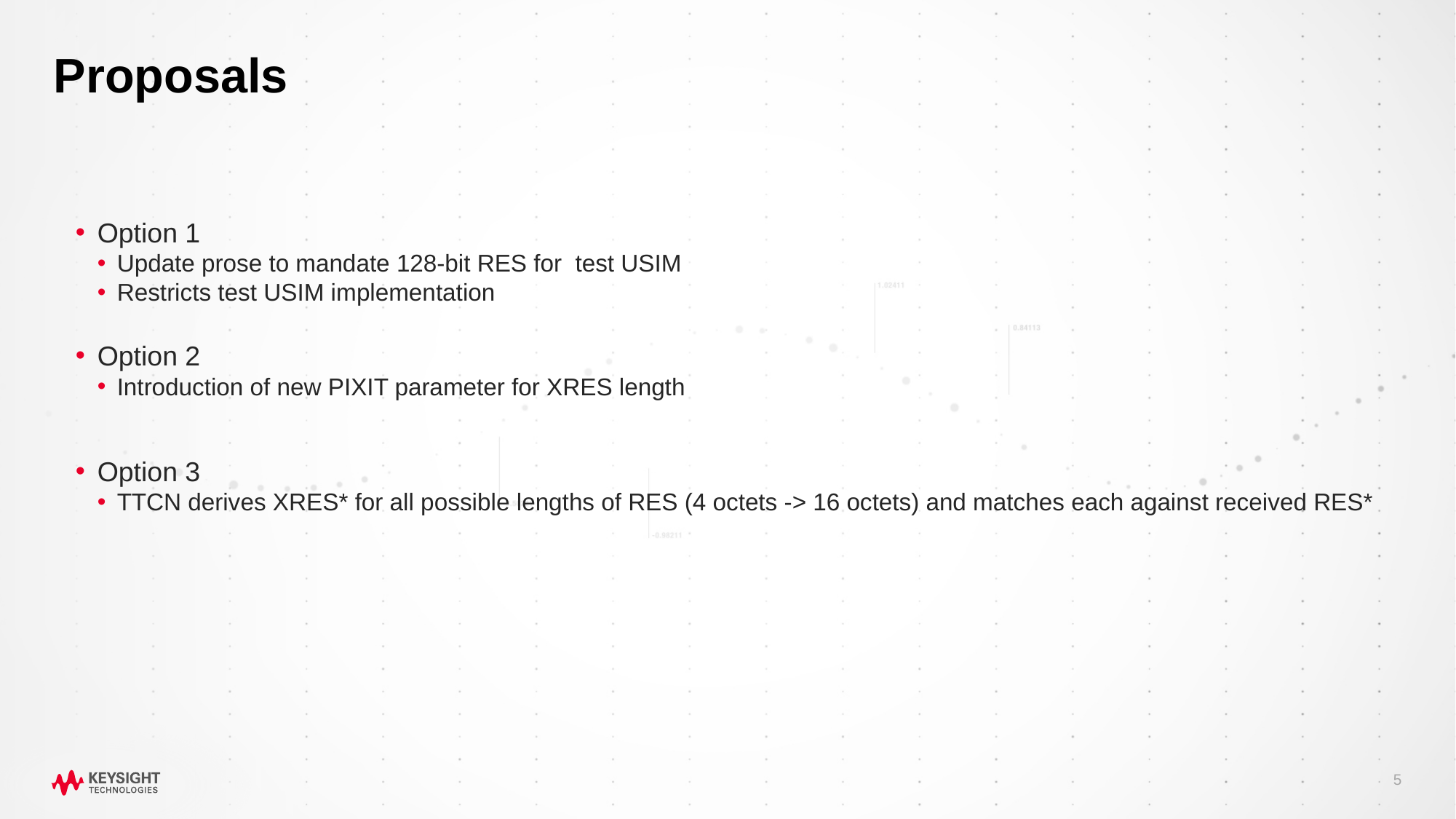

# Proposals
Option 1
Update prose to mandate 128-bit RES for  test USIM
Restricts test USIM implementation

Option 2
Introduction of new PIXIT parameter for XRES length

Option 3
TTCN derives XRES* for all possible lengths of RES (4 octets -> 16 octets) and matches each against received RES*